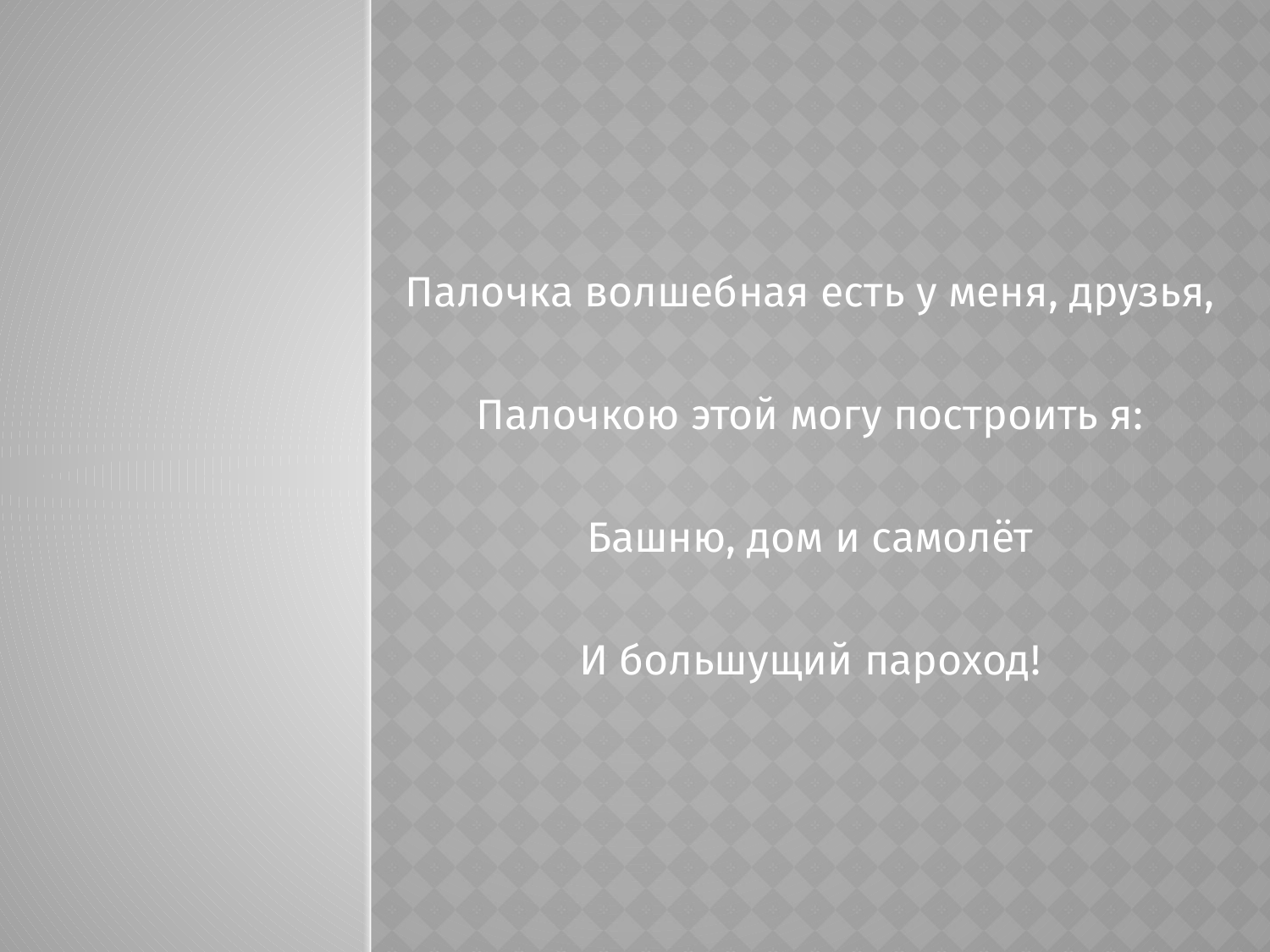

Палочка волшебная есть у меня, друзья,

Палочкою этой могу построить я:

Башню, дом и самолёт

И большущий пароход!